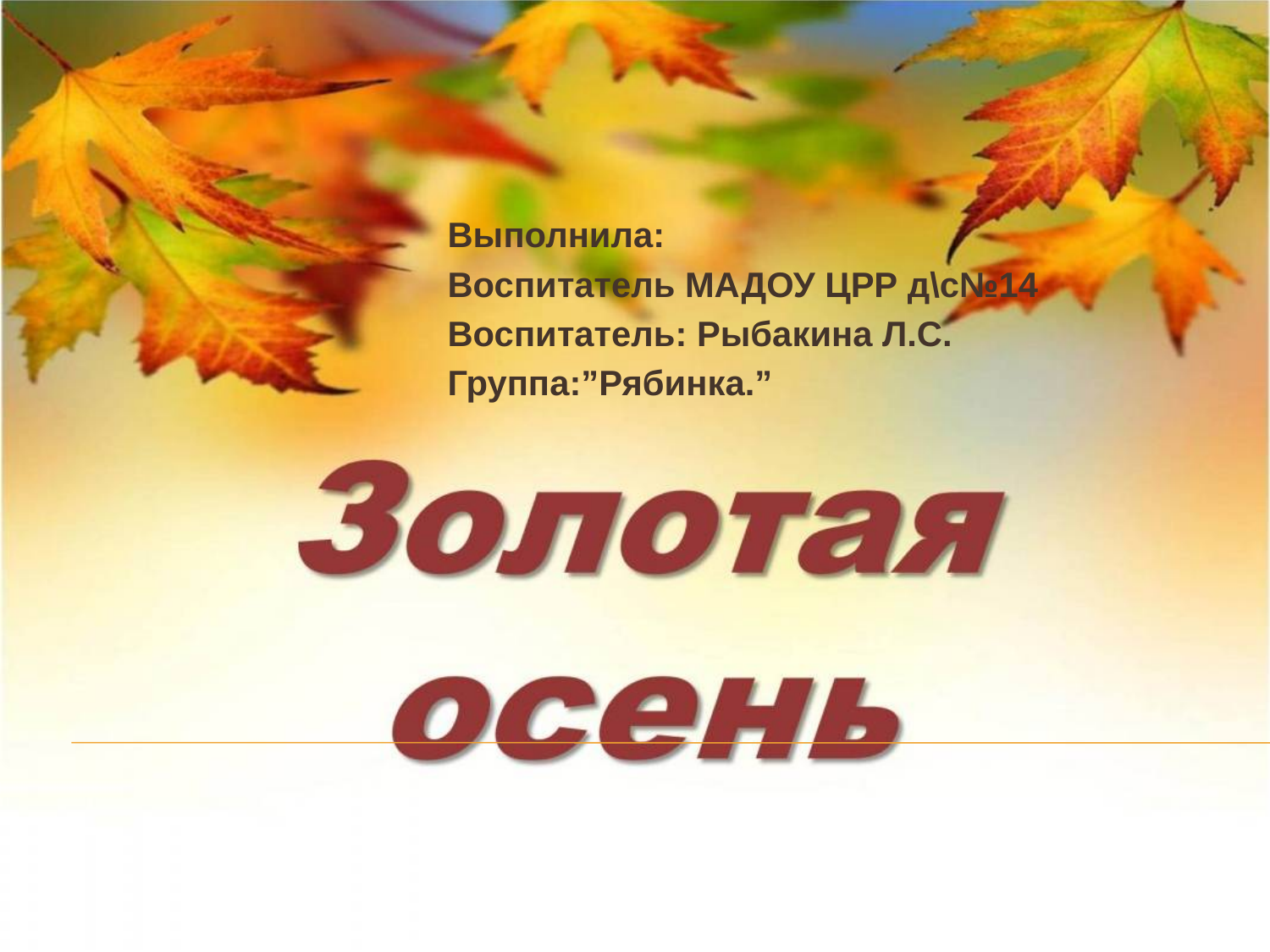

Выполнила:
Воспитатель МАДОУ ЦРР д\с№14
Воспитатель: Рыбакина Л.С.
Группа:”Рябинка.”